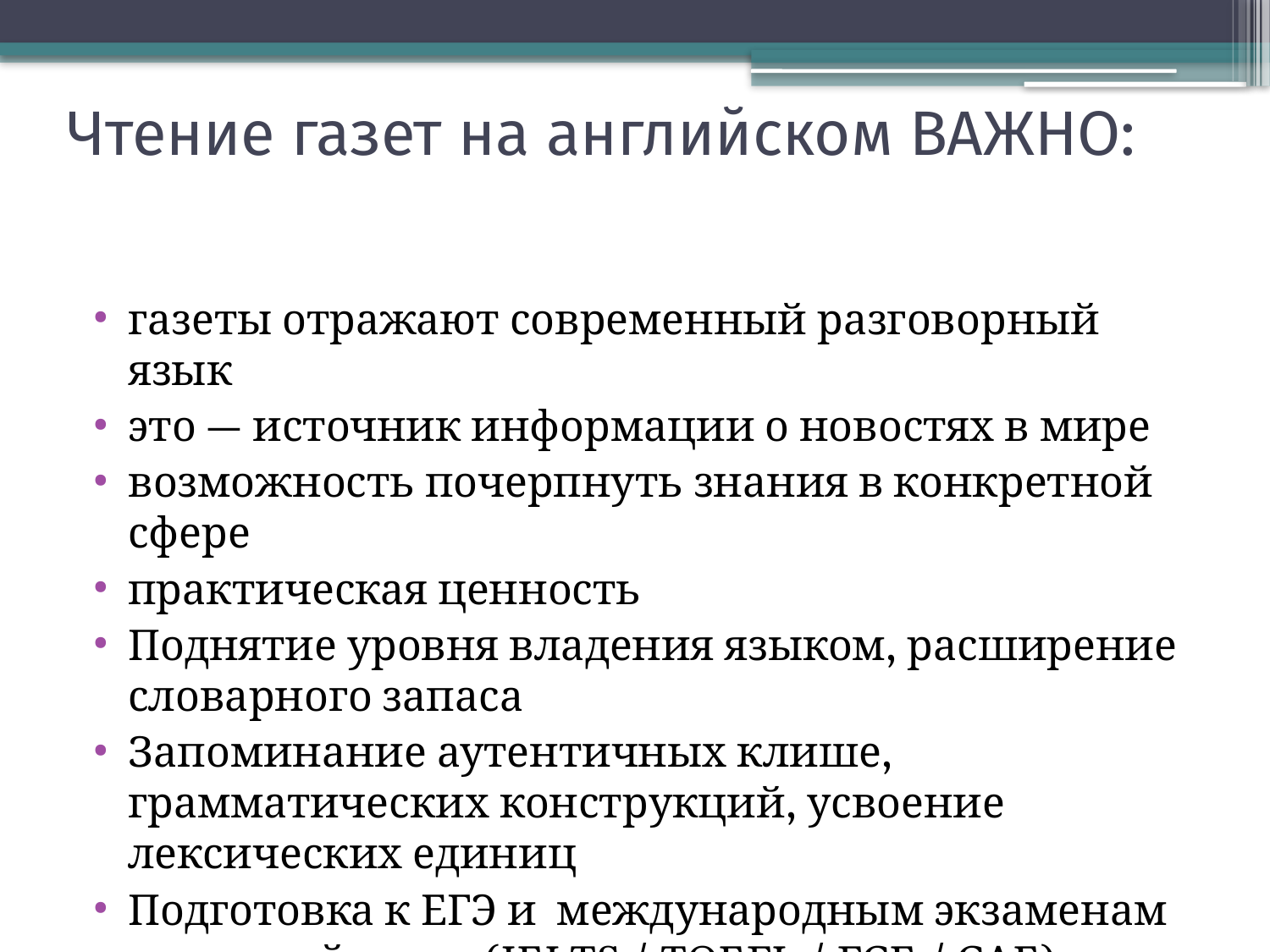

# Чтение газет на английском ВАЖНО:
газеты отражают современный разговорный язык
это — источник информации о новостях в мире
возможность почерпнуть знания в конкретной сфере
практическая ценность
Поднятие уровня владения языком, расширение словарного запаса
Запоминание аутентичных клише, грамматических конструкций, усвоение лексических единиц
Подготовка к ЕГЭ и  международным экзаменам по английскому (IELTS / TOEFL / FCE / CAE)